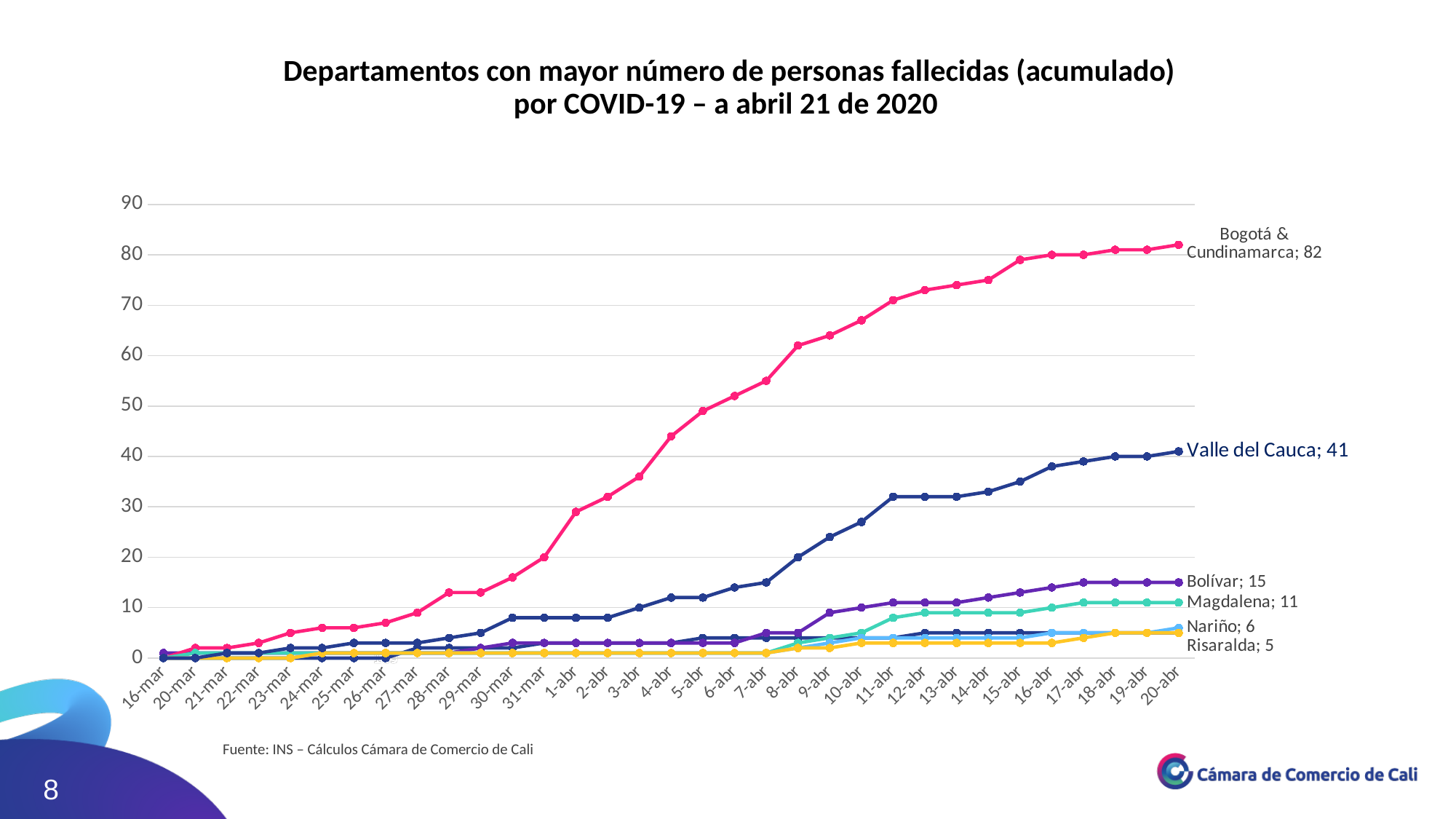

Departamentos con mayor número de personas fallecidas (acumulado) por COVID-19 – a abril 21 de 2020

### Chart

| Category | Atlántico | Bolívar | Bogotá & Cundinamarca | Magdalena | Nariño | Risaralda | Valle del Cauca |
|---|---|---|---|---|---|---|---|
| 16-mar | 0.0 | 1.0 | 0.0 | 0.0 | 0.0 | 0.0 | 0.0 |
| 20-mar | 0.0 | 1.0 | 2.0 | 1.0 | 0.0 | 0.0 | 0.0 |
| 21-mar | 0.0 | 1.0 | 2.0 | 1.0 | 0.0 | 0.0 | 1.0 |
| 22-mar | 0.0 | 1.0 | 3.0 | 1.0 | 0.0 | 0.0 | 1.0 |
| 23-mar | 0.0 | 1.0 | 5.0 | 1.0 | 0.0 | 0.0 | 2.0 |
| 24-mar | 0.0 | 1.0 | 6.0 | 1.0 | 1.0 | 1.0 | 2.0 |
| 25-mar | 0.0 | 1.0 | 6.0 | 1.0 | 1.0 | 1.0 | 3.0 |
| 26-mar | 0.0 | 1.0 | 7.0 | 1.0 | 1.0 | 1.0 | 3.0 |
| 27-mar | 2.0 | 1.0 | 9.0 | 1.0 | 1.0 | 1.0 | 3.0 |
| 28-mar | 2.0 | 1.0 | 13.0 | 1.0 | 1.0 | 1.0 | 4.0 |
| 29-mar | 2.0 | 2.0 | 13.0 | 1.0 | 1.0 | 1.0 | 5.0 |
| 30-mar | 2.0 | 3.0 | 16.0 | 1.0 | 1.0 | 1.0 | 8.0 |
| 31-mar | 3.0 | 3.0 | 20.0 | 1.0 | 1.0 | 1.0 | 8.0 |
| 1-abr | 3.0 | 3.0 | 29.0 | 1.0 | 1.0 | 1.0 | 8.0 |
| 2-abr | 3.0 | 3.0 | 32.0 | 1.0 | 1.0 | 1.0 | 8.0 |
| 3-abr | 3.0 | 3.0 | 36.0 | 1.0 | 1.0 | 1.0 | 10.0 |
| 4-abr | 3.0 | 3.0 | 44.0 | 1.0 | 1.0 | 1.0 | 12.0 |
| 5-abr | 4.0 | 3.0 | 49.0 | 1.0 | 1.0 | 1.0 | 12.0 |
| 6-abr | 4.0 | 3.0 | 52.0 | 1.0 | 1.0 | 1.0 | 14.0 |
| 7-abr | 4.0 | 5.0 | 55.0 | 1.0 | 1.0 | 1.0 | 15.0 |
| 8-abr | 4.0 | 5.0 | 62.0 | 3.0 | 2.0 | 2.0 | 20.0 |
| 9-abr | 4.0 | 9.0 | 64.0 | 4.0 | 3.0 | 2.0 | 24.0 |
| 10-abr | 4.0 | 10.0 | 67.0 | 5.0 | 4.0 | 3.0 | 27.0 |
| 11-abr | 4.0 | 11.0 | 71.0 | 8.0 | 4.0 | 3.0 | 32.0 |
| 12-abr | 5.0 | 11.0 | 73.0 | 9.0 | 4.0 | 3.0 | 32.0 |
| 13-abr | 5.0 | 11.0 | 74.0 | 9.0 | 4.0 | 3.0 | 32.0 |
| 14-abr | 5.0 | 12.0 | 75.0 | 9.0 | 4.0 | 3.0 | 33.0 |
| 15-abr | 5.0 | 13.0 | 79.0 | 9.0 | 4.0 | 3.0 | 35.0 |
| 16-abr | 5.0 | 14.0 | 80.0 | 10.0 | 5.0 | 3.0 | 38.0 |
| 17-abr | 5.0 | 15.0 | 80.0 | 11.0 | 5.0 | 4.0 | 39.0 |
| 18-abr | 5.0 | 15.0 | 81.0 | 11.0 | 5.0 | 5.0 | 40.0 |
| 19-abr | 5.0 | 15.0 | 81.0 | 11.0 | 5.0 | 5.0 | 40.0 |
| 20-abr | 5.0 | 15.0 | 82.0 | 11.0 | 6.0 | 5.0 | 41.0 |
Fuente: INS – Cálculos Cámara de Comercio de Cali